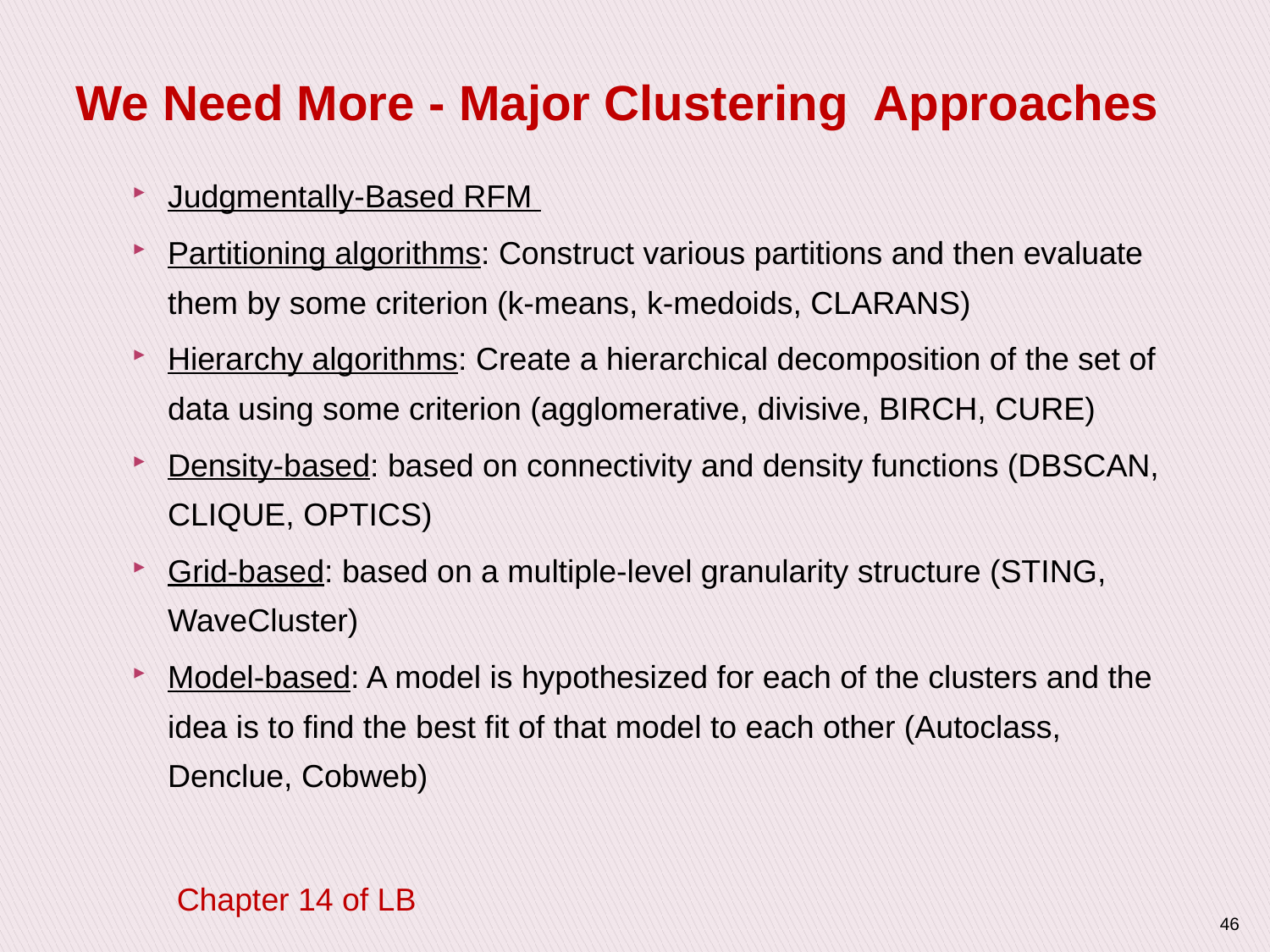

# We Need More - Major Clustering  Approaches
Judgmentally-Based RFM
Partitioning algorithms: Construct various partitions and then evaluate them by some criterion (k-means, k-medoids, CLARANS)
Hierarchy algorithms: Create a hierarchical decomposition of the set of data using some criterion (agglomerative, divisive, BIRCH, CURE)
Density-based: based on connectivity and density functions (DBSCAN, CLIQUE, OPTICS)
Grid-based: based on a multiple-level granularity structure (STING, WaveCluster)
Model-based: A model is hypothesized for each of the clusters and the idea is to find the best fit of that model to each other (Autoclass, Denclue, Cobweb)

Chapter 14 of LB
46